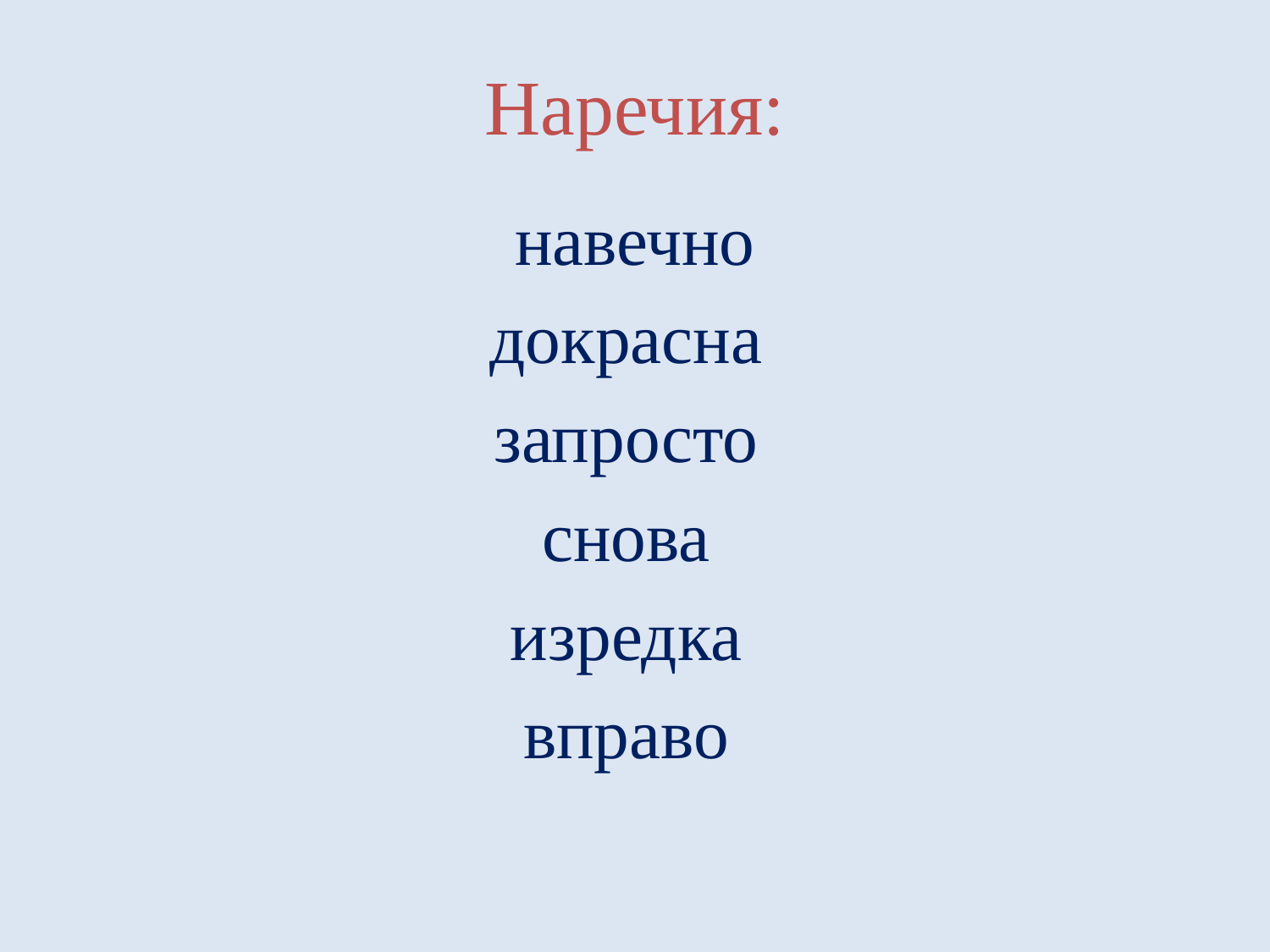

# Наречия:
навечно
докрасна
запросто
снова
изредка
вправо